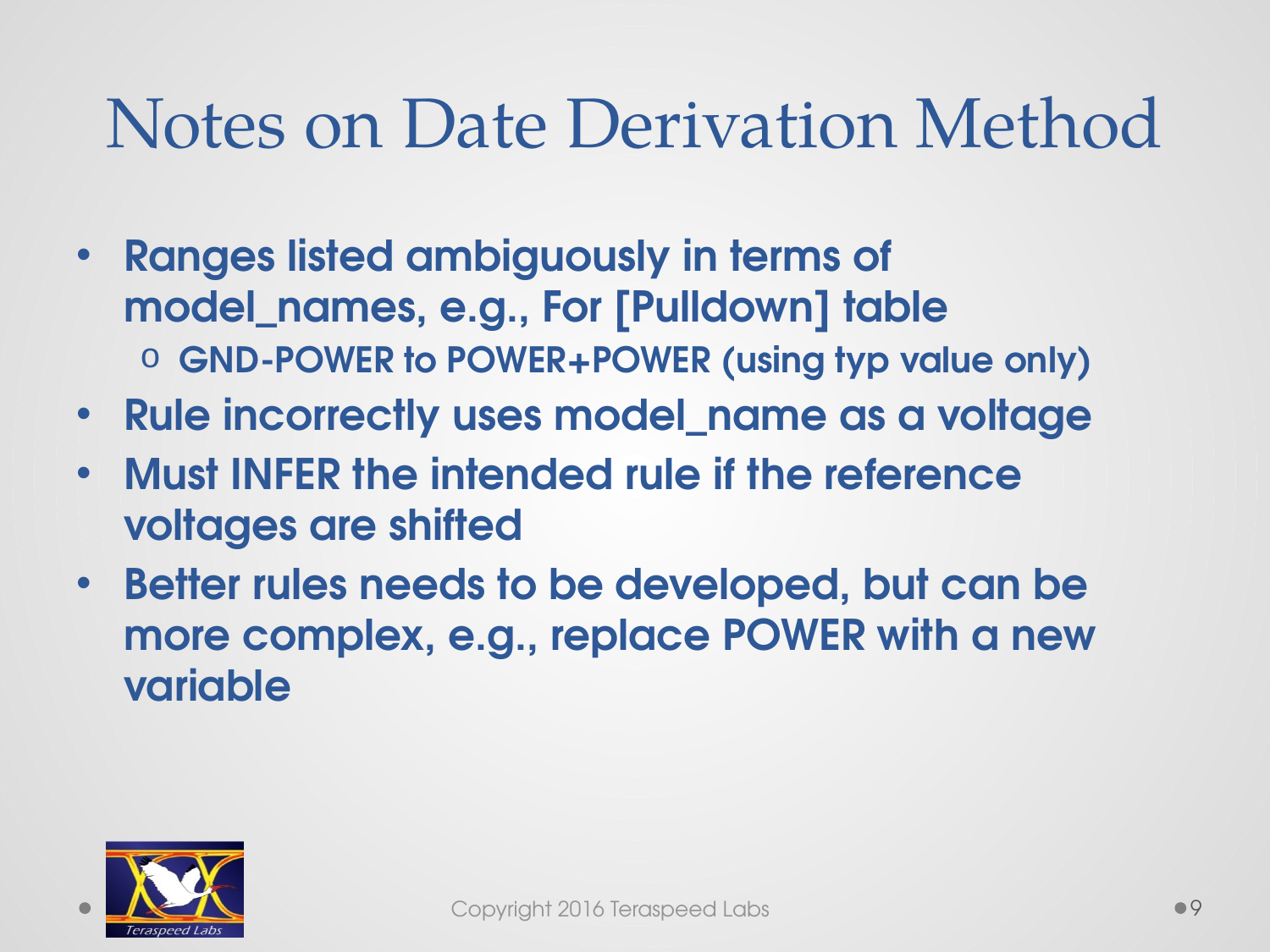

# Notes on Date Derivation Method
Ranges listed ambiguously in terms of model_names, e.g., For [Pulldown] table
GND-POWER to POWER+POWER (using typ value only)
Rule incorrectly uses model_name as a voltage
Must INFER the intended rule if the reference voltages are shifted
Better rules needs to be developed, but can be more complex, e.g., replace POWER with a new variable

9
Copyright 2016 Teraspeed Labs